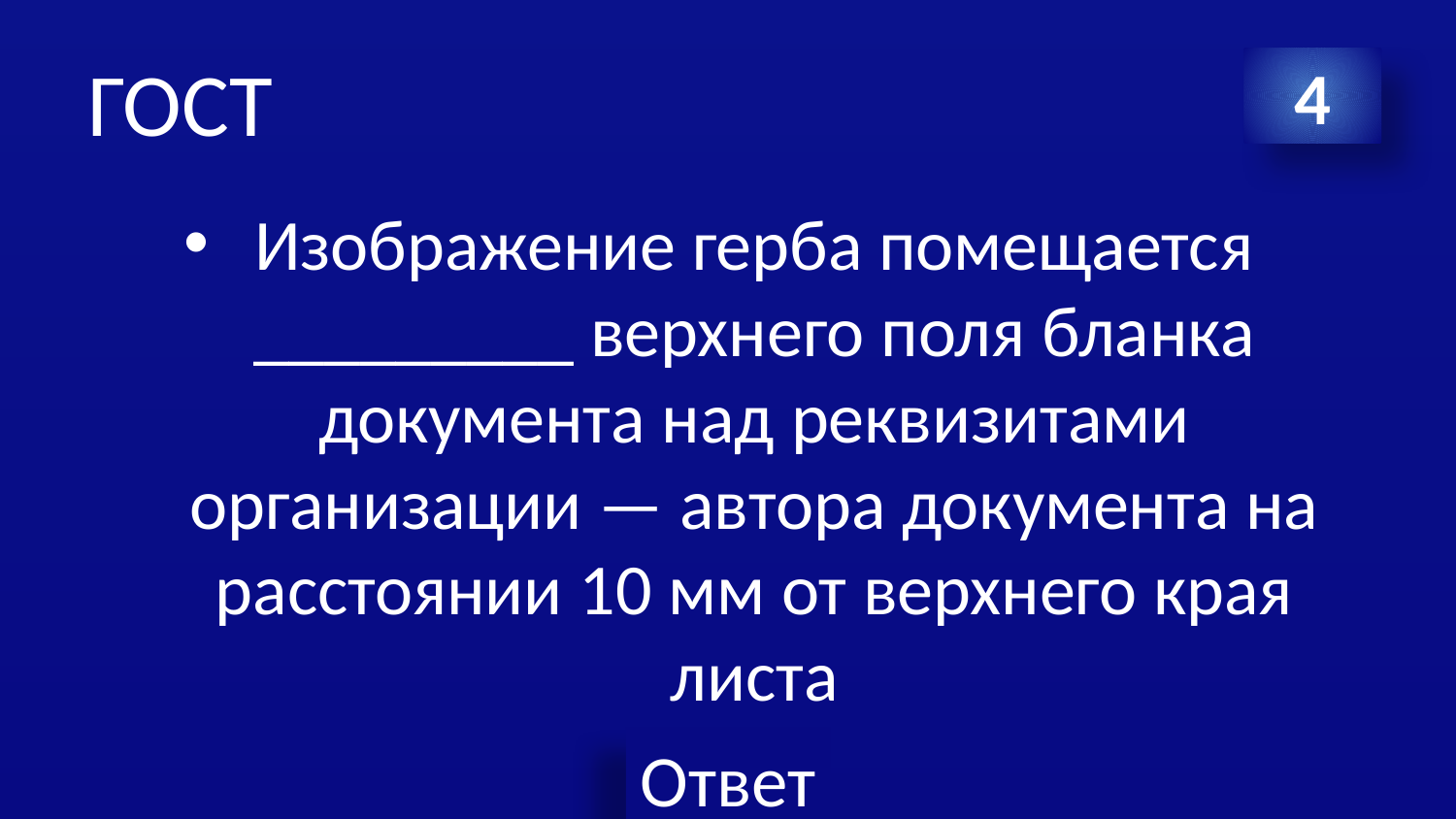

# ГОСТ
4
Изображение герба помещается _________ верхнего поля бланка документа над реквизитами организации — автора документа на расстоянии 10 мм от верхнего края листа